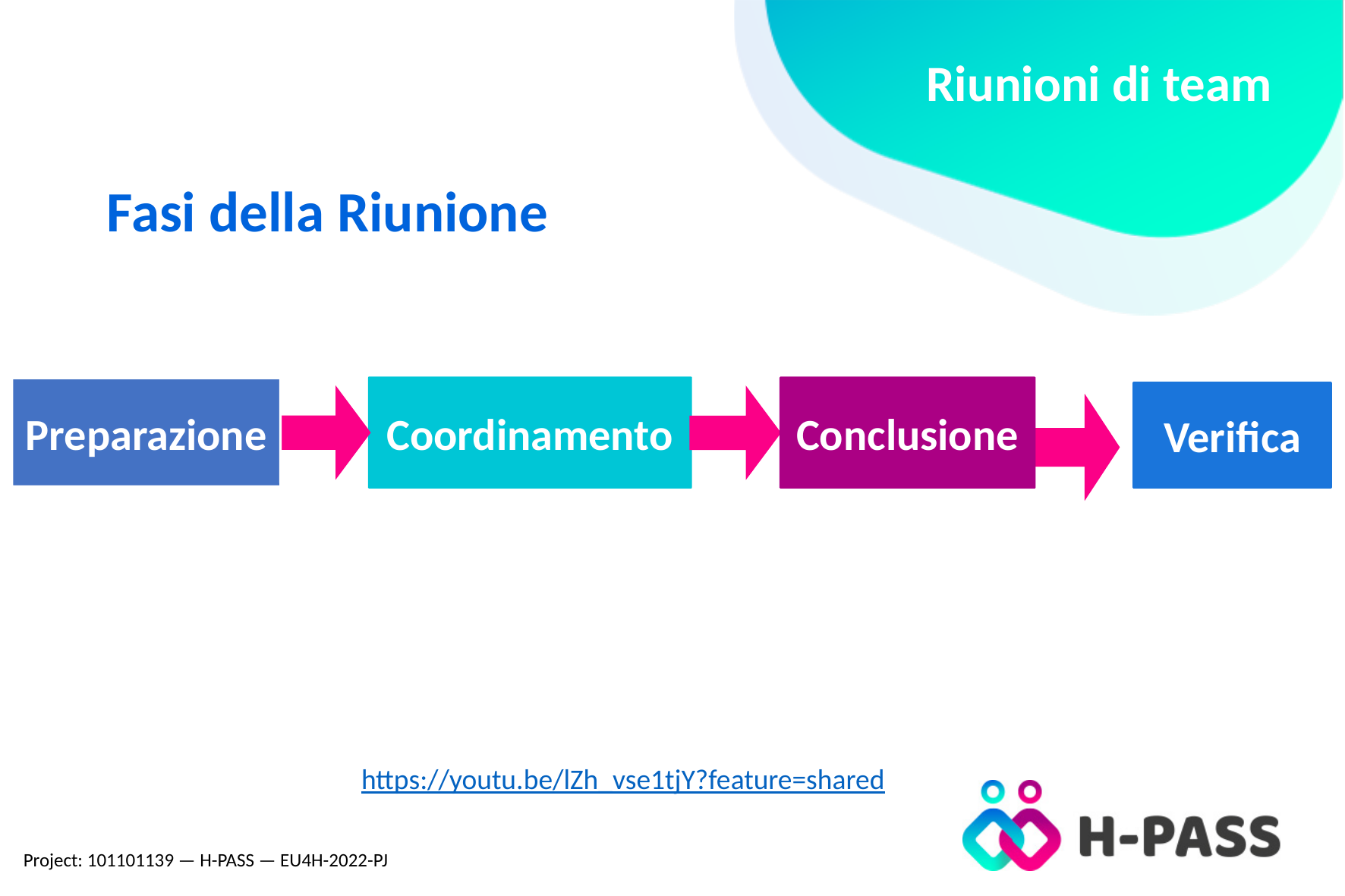

Riunioni di team
# Fasi della Riunione
Coordinamento
Conclusione
Preparazione
Verifica

https://youtu.be/lZh_vse1tjY?feature=shared
Project: 101101139 — H-PASS — EU4H-2022-PJ